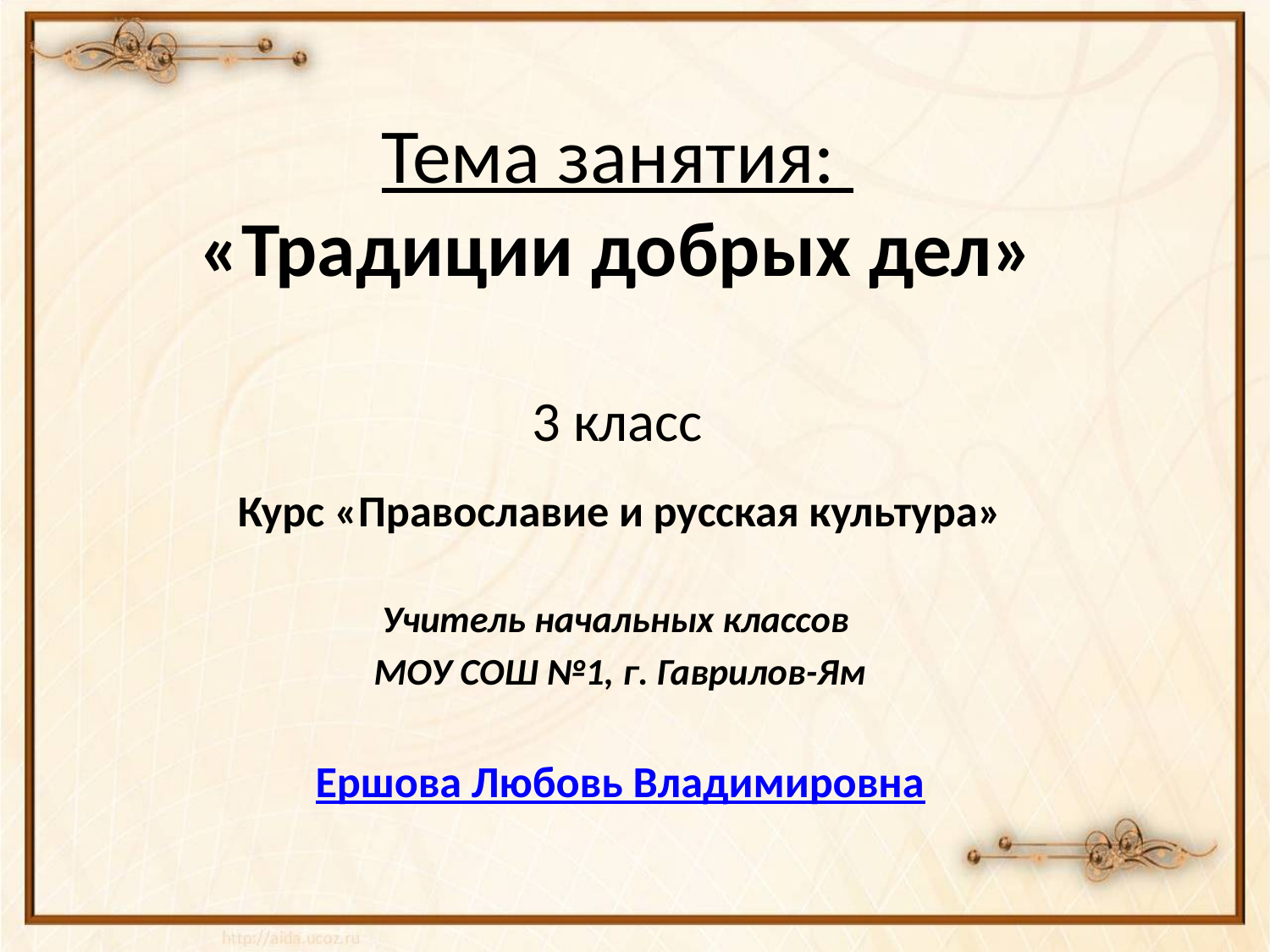

# Тема занятия: «Традиции добрых дел» 3 класс
Курс «Православие и русская культура»

Учитель начальных классов
МОУ СОШ №1, г. Гаврилов-Ям

Ершова Любовь Владимировна